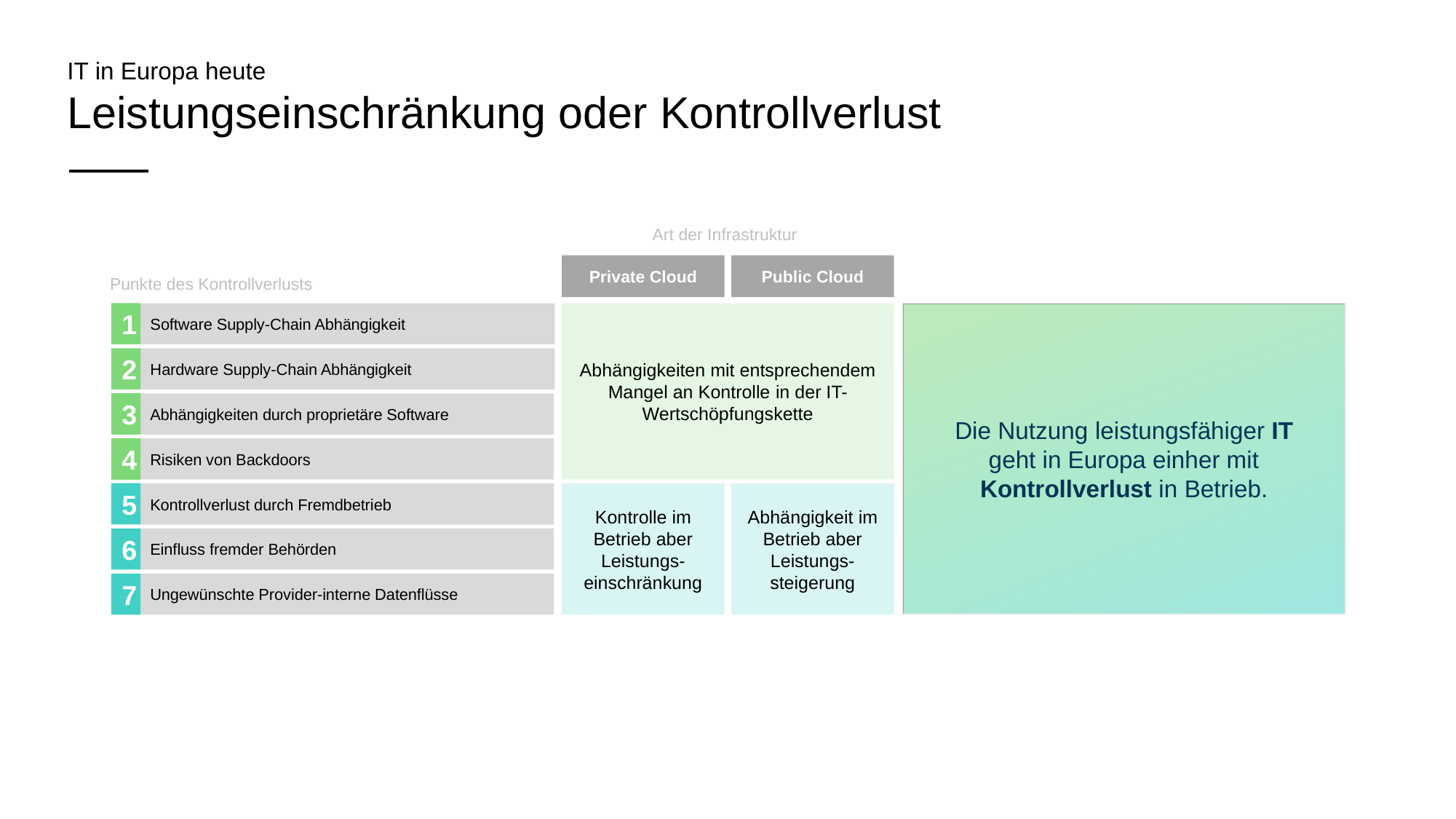

# IT in Europa heute Leistungseinschränkung oder Kontrollverlust
Art der Infrastruktur
Public Cloud
Private Cloud
Punkte des Kontrollverlusts
1
Software Supply-Chain Abhängigkeit
Abhängigkeiten mit entsprechendem Mangel an Kontrolle in der IT-Wertschöpfungskette
Kontrolle im Betrieb aber Leistungs-einschränkung
Abhängigkeit im Betrieb aber Leistungs-steigerung
Die Nutzung leistungsfähiger IT geht in Europa einher mit Kontrollverlust in Betrieb.
2
Hardware Supply-Chain Abhängigkeit
3
Abhängigkeiten durch proprietäre Software
4
Risiken von Backdoors
5
Kontrollverlust durch Fremdbetrieb
6
Einfluss fremder Behörden
7
Ungewünschte Provider-interne Datenflüsse